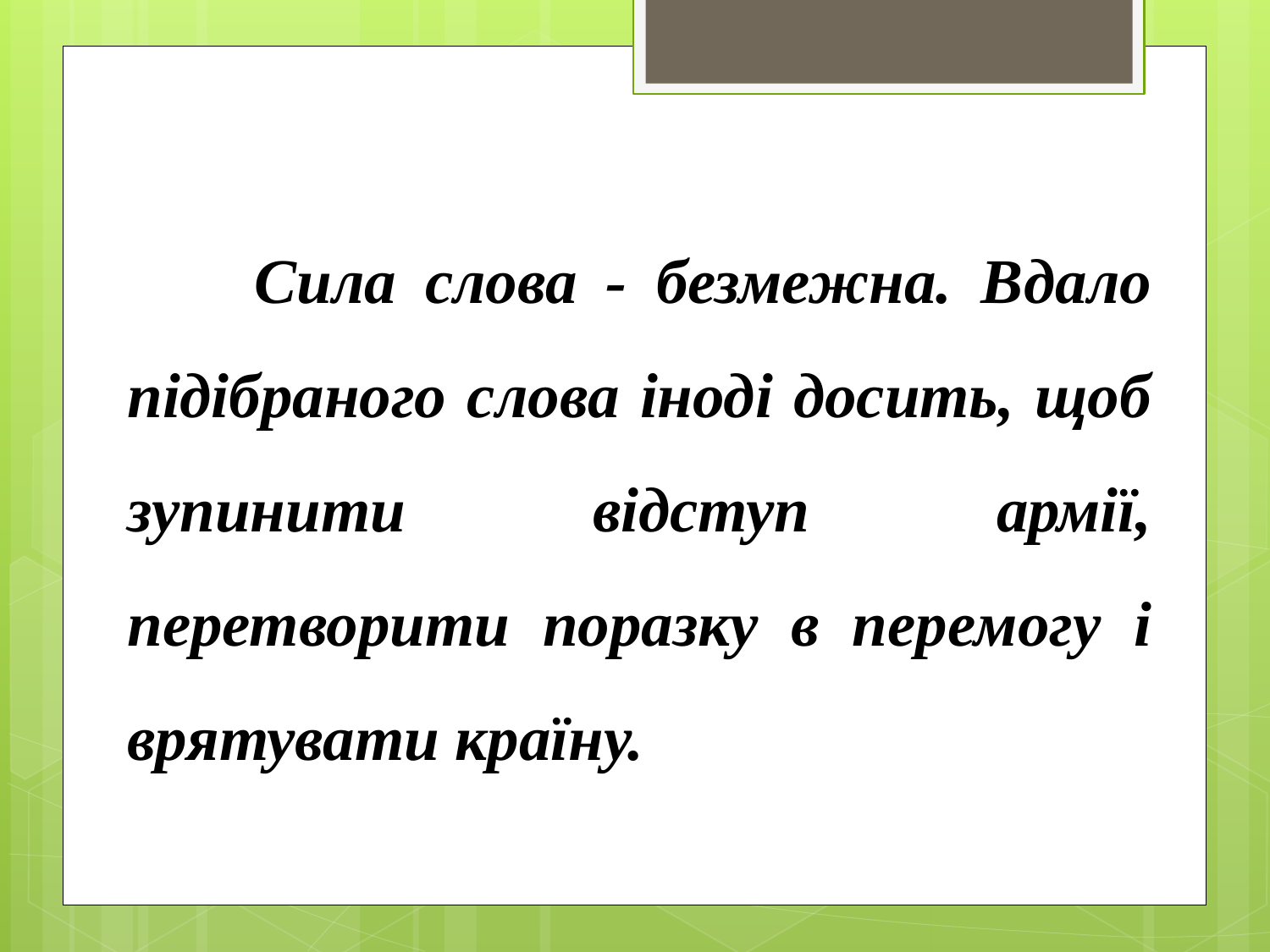

Сила слова - безмежна. Вдало підібраного слова іноді досить, щоб зупинити відступ армії, перетворити поразку в перемогу і врятувати країну.